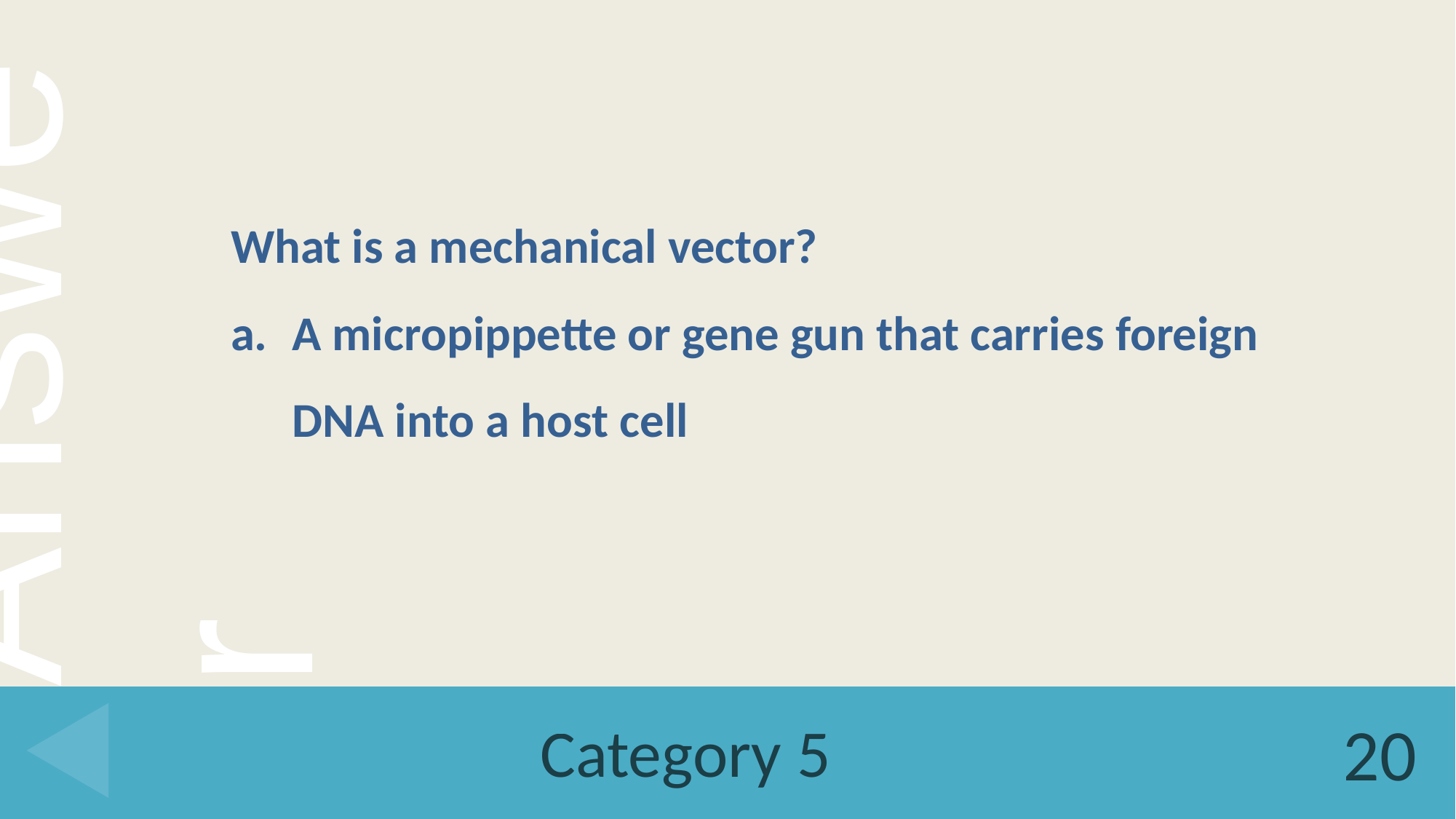

What is a mechanical vector?
A micropippette or gene gun that carries foreign DNA into a host cell

# Category 5
20